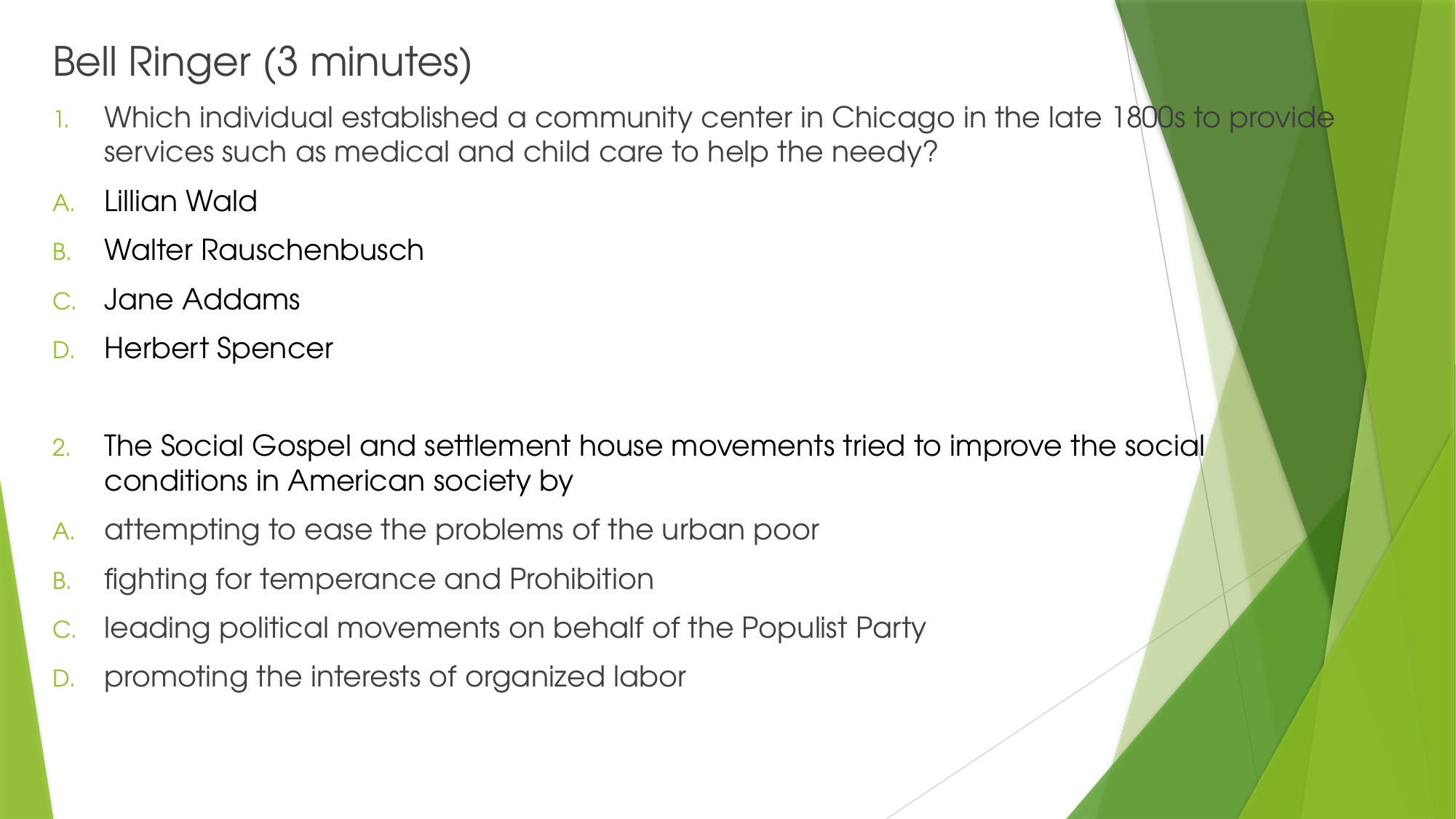

Bell Ringer (3 minutes)
Which individual established a community center in Chicago in the late 1800s to provide services such as medical and child care to help the needy?
Lillian Wald
Walter Rauschenbusch
Jane Addams
Herbert Spencer

The Social Gospel and settlement house movements tried to improve the social conditions in American society by
attempting to ease the problems of the urban poor
fighting for temperance and Prohibition
leading political movements on behalf of the Populist Party
promoting the interests of organized labor